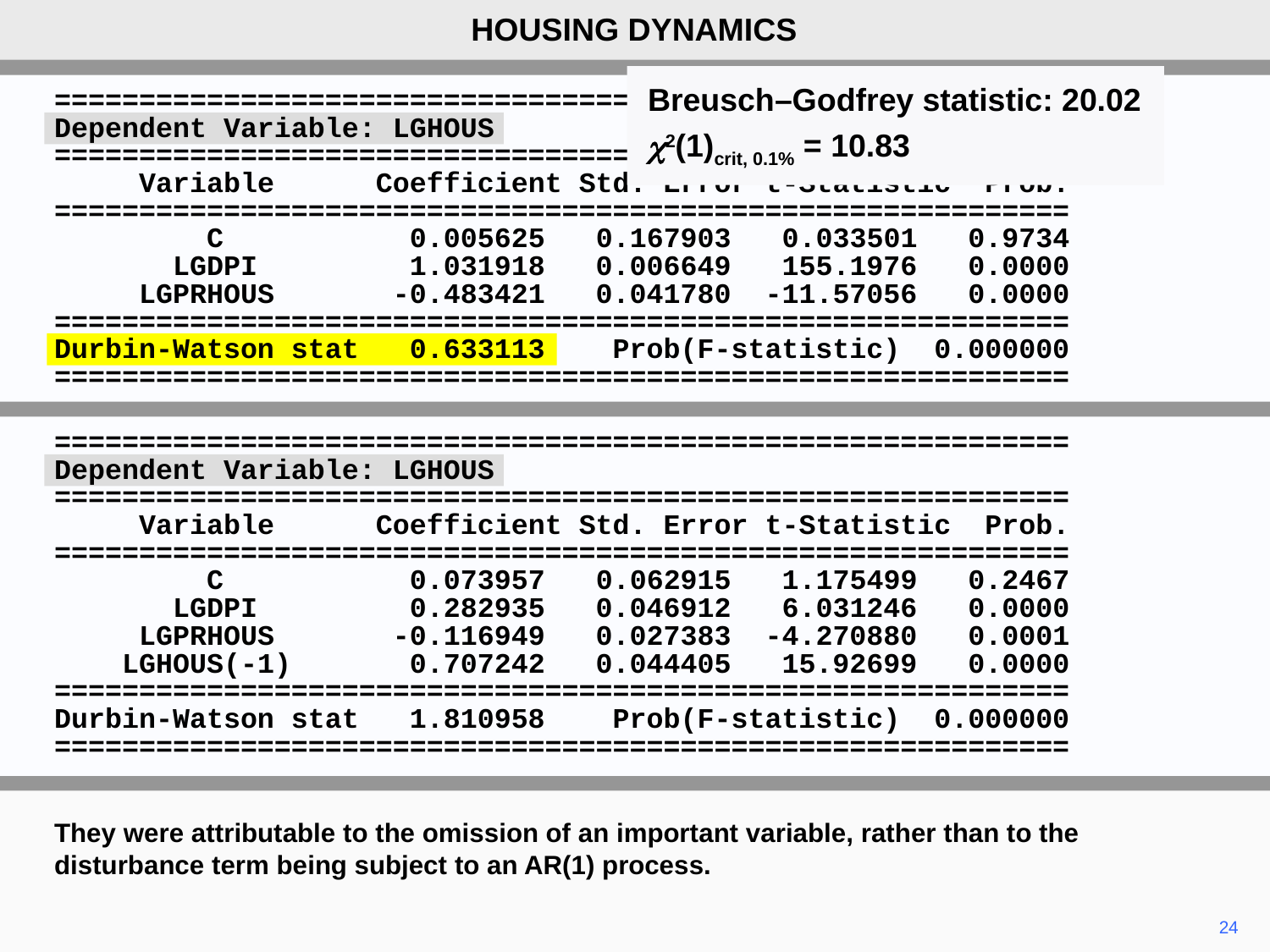

HOUSING DYNAMICS

Breusch–Godfrey statistic: 20.02
χ2(1)crit, 0.1% = 10.83

============================================================
Dependent Variable: LGHOUS
============================================================
     Variable      Coefficient Std. Error t-Statistic  Prob.
============================================================
         C           0.005625   0.167903   0.033501   0.9734
       LGDPI         1.031918   0.006649   155.1976   0.0000
     LGPRHOUS       -0.483421   0.041780  -11.57056   0.0000
============================================================
Durbin-Watson stat   0.633113    Prob(F-statistic)  0.000000
============================================================

============================================================
Dependent Variable: LGHOUS
============================================================
     Variable      Coefficient Std. Error t-Statistic  Prob.
============================================================
         C           0.073957   0.062915   1.175499   0.2467
       LGDPI         0.282935   0.046912   6.031246   0.0000
     LGPRHOUS       -0.116949   0.027383  -4.270880   0.0001
    LGHOUS(-1)       0.707242   0.044405   15.92699   0.0000
============================================================
Durbin-Watson stat   1.810958    Prob(F-statistic)  0.000000
============================================================

They were attributable to the omission of an important variable, rather than to the disturbance term being subject to an AR(1) process.
24